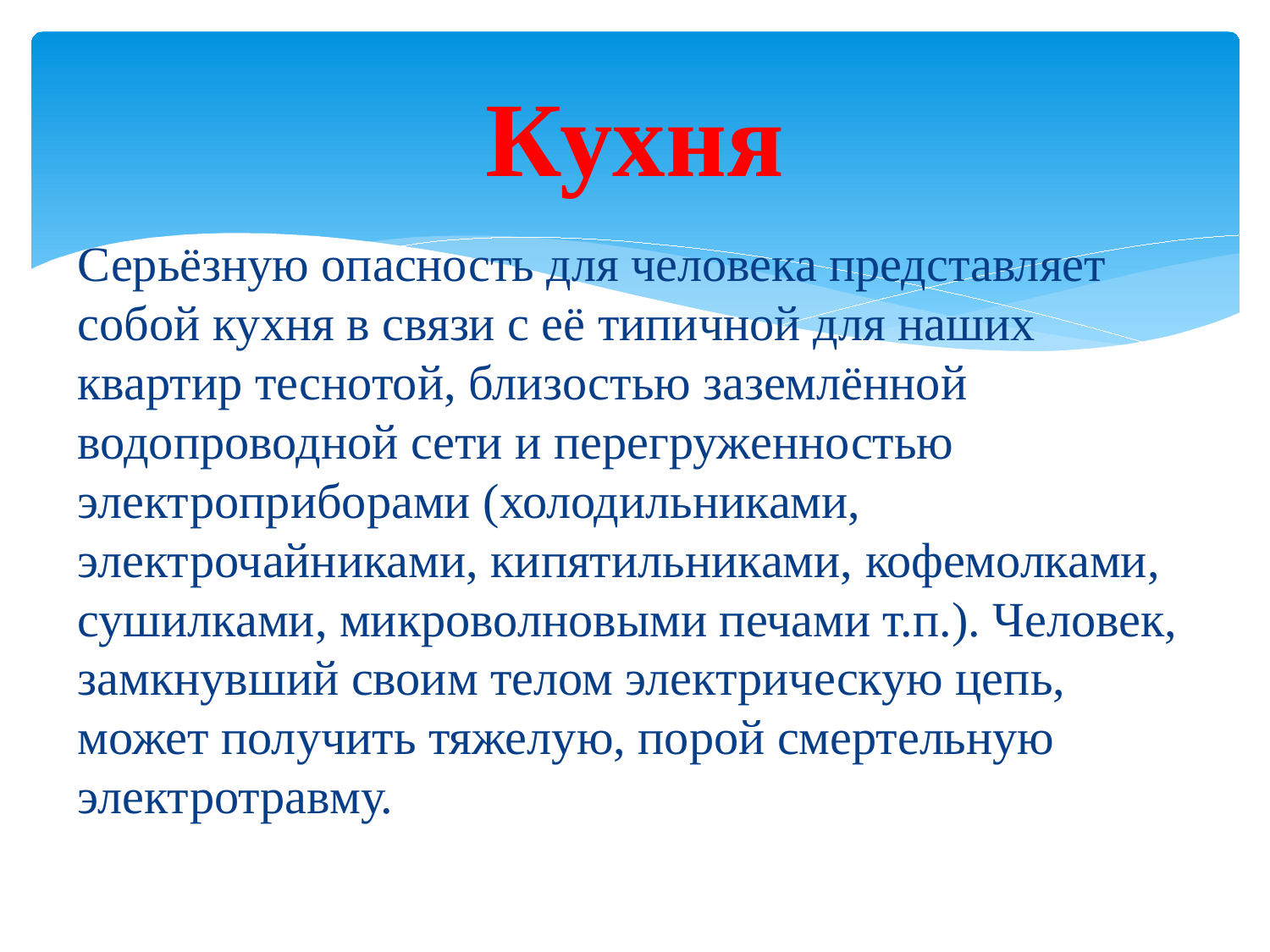

# Кухня
Серьёзную опасность для человека представляет собой кухня в связи с её типичной для наших квартир теснотой, близостью заземлённой водопроводной сети и перегруженностью электроприборами (холодильниками, электрочайниками, кипятильниками, кофемолками, сушилками, микроволновыми печами т.п.). Человек, замкнувший своим телом электрическую цепь, может получить тяжелую, порой смертельную электротравму.